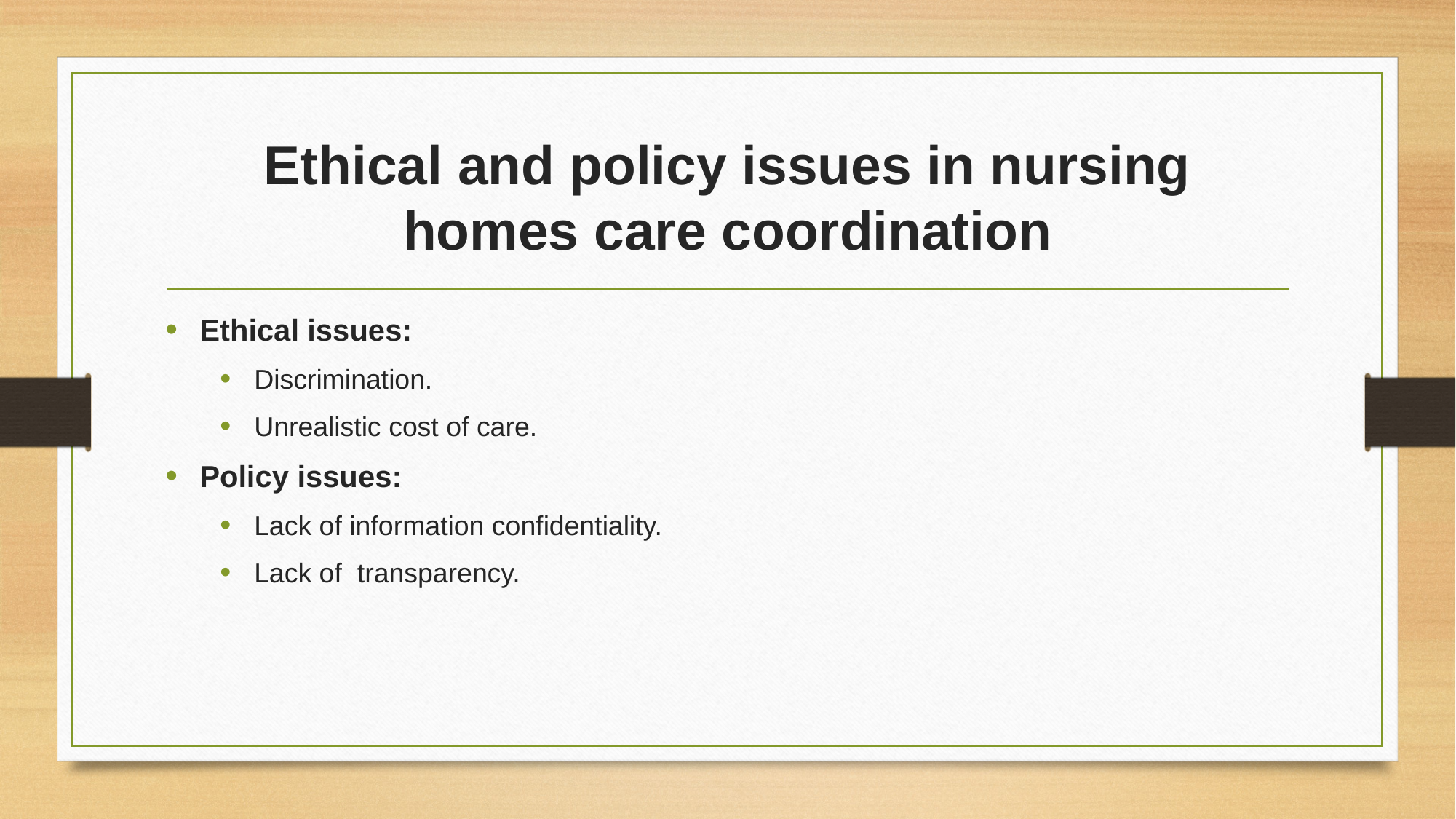

# Ethical and policy issues in nursing homes care coordination
Ethical issues:
Discrimination.
Unrealistic cost of care.
Policy issues:
Lack of information confidentiality.
Lack of  transparency.